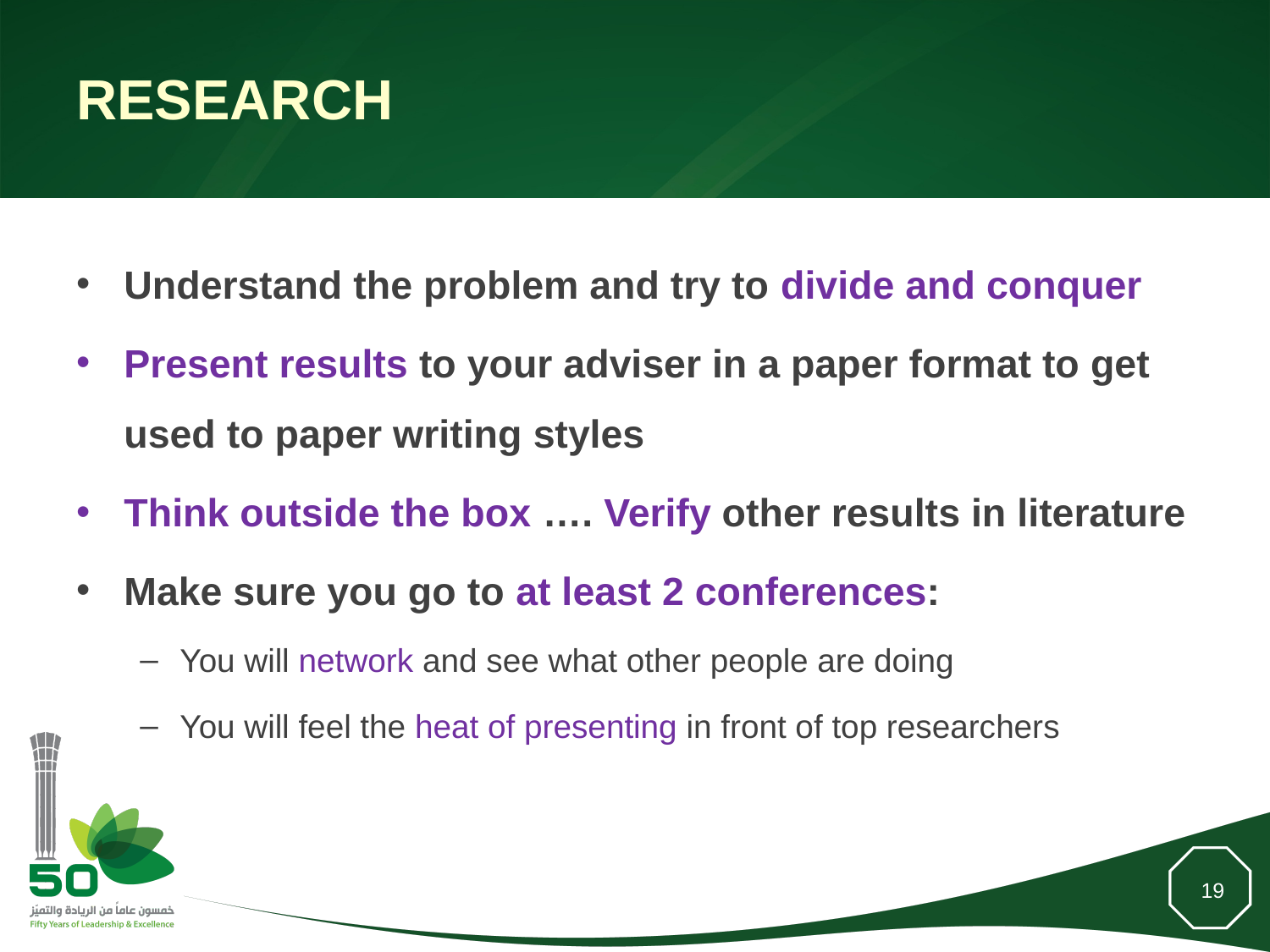

# research
Understand the problem and try to divide and conquer
Present results to your adviser in a paper format to get used to paper writing styles
Think outside the box …. Verify other results in literature
Make sure you go to at least 2 conferences:
You will network and see what other people are doing
You will feel the heat of presenting in front of top researchers

19